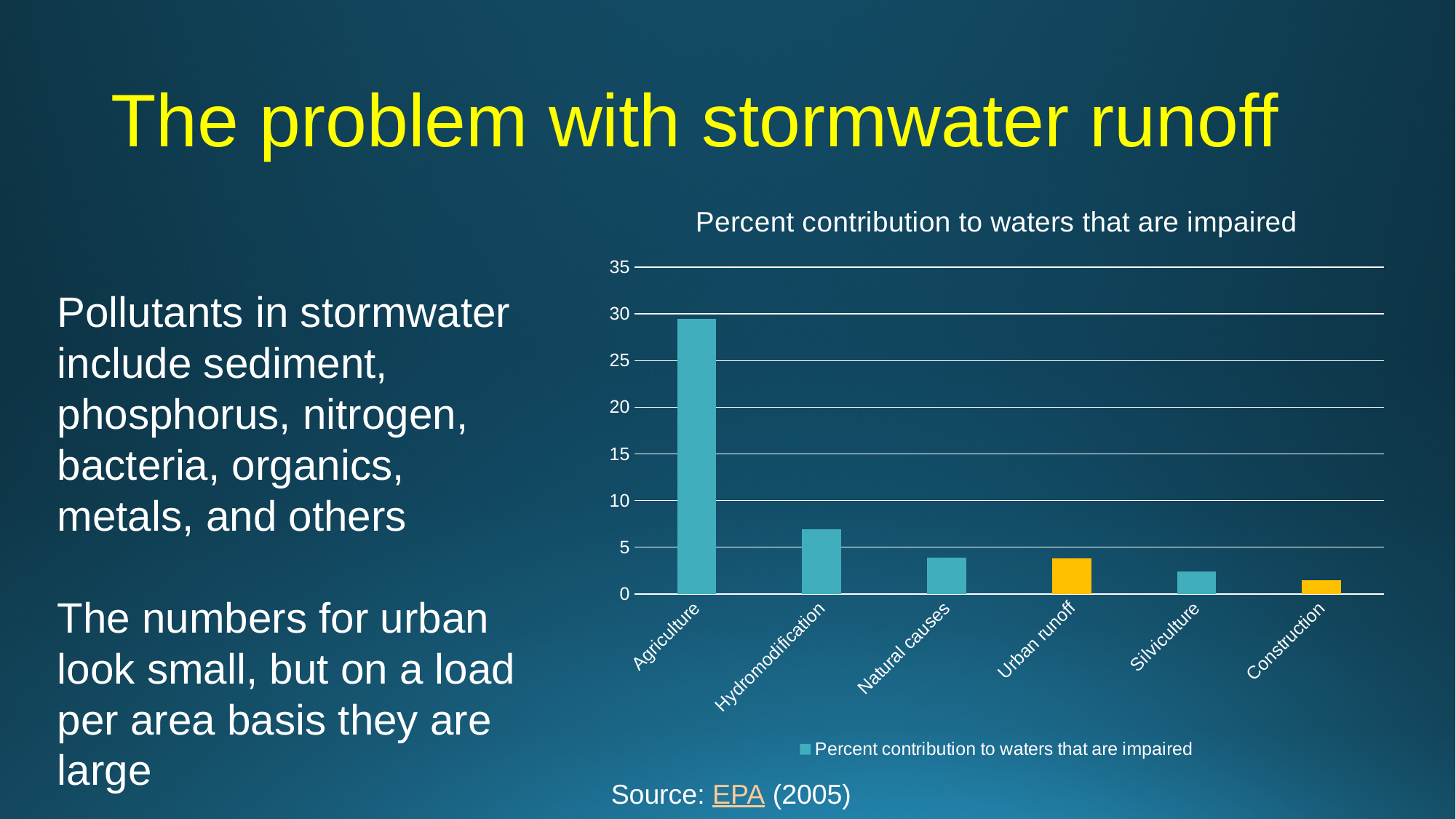

# The problem with stormwater runoff

### Chart:

| Category | Percent contribution to waters that are impaired |
|---|---|
| Agriculture | 29.5 |
| Hydromodification | 6.9 |
| Natural causes | 3.9 |
| Urban runoff | 3.8 |
| Silviculture | 2.4 |
| Construction | 1.5 |
Pollutants in stormwater include sediment, phosphorus, nitrogen, bacteria, organics, metals, and others

The numbers for urban look small, but on a load per area basis they are large
Source: EPA (2005)